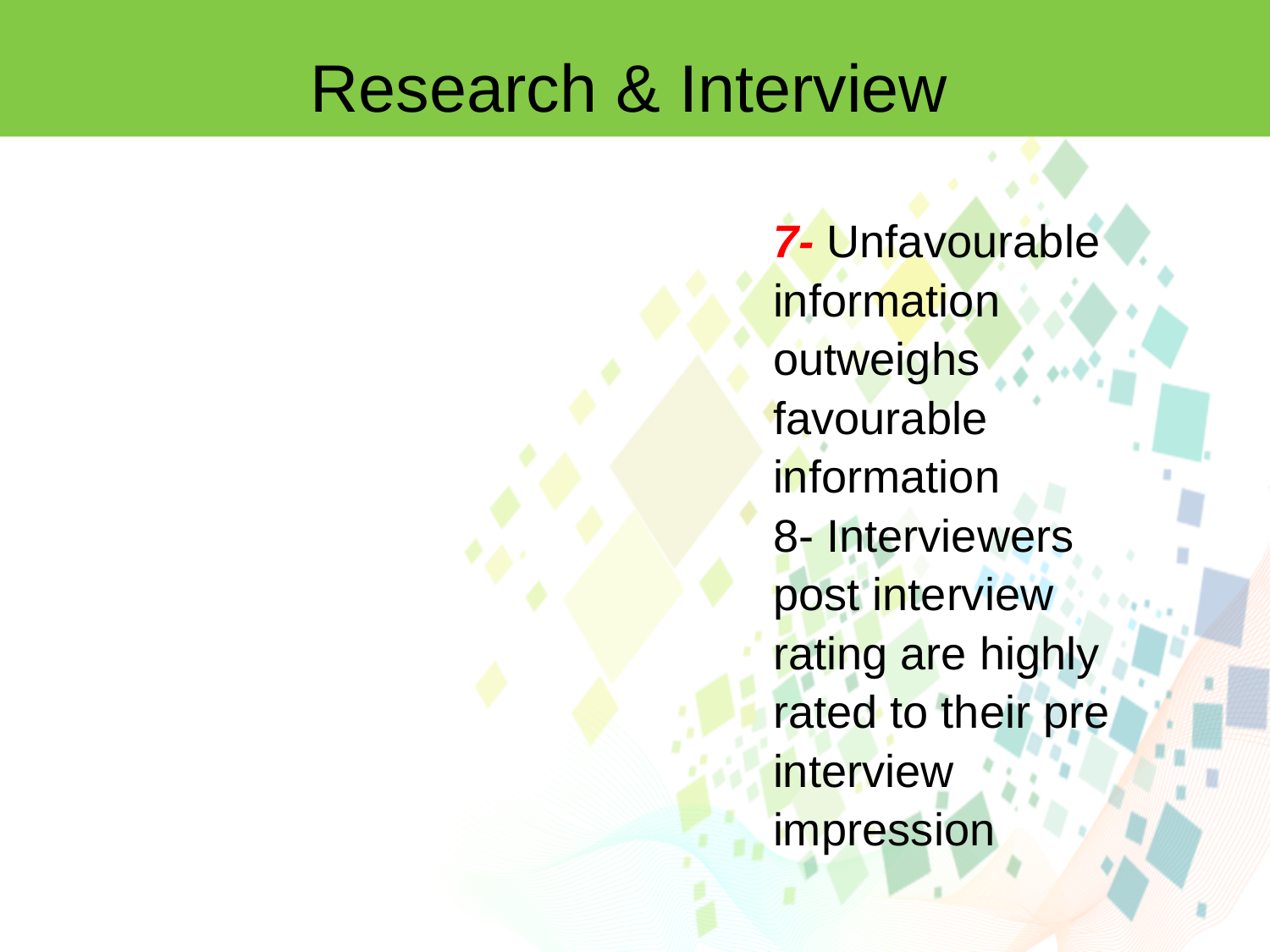

Research & Interview
7- Unfavourable information outweighs   favourable information
8- Interviewers post interview rating are highly rated to their pre interview impression